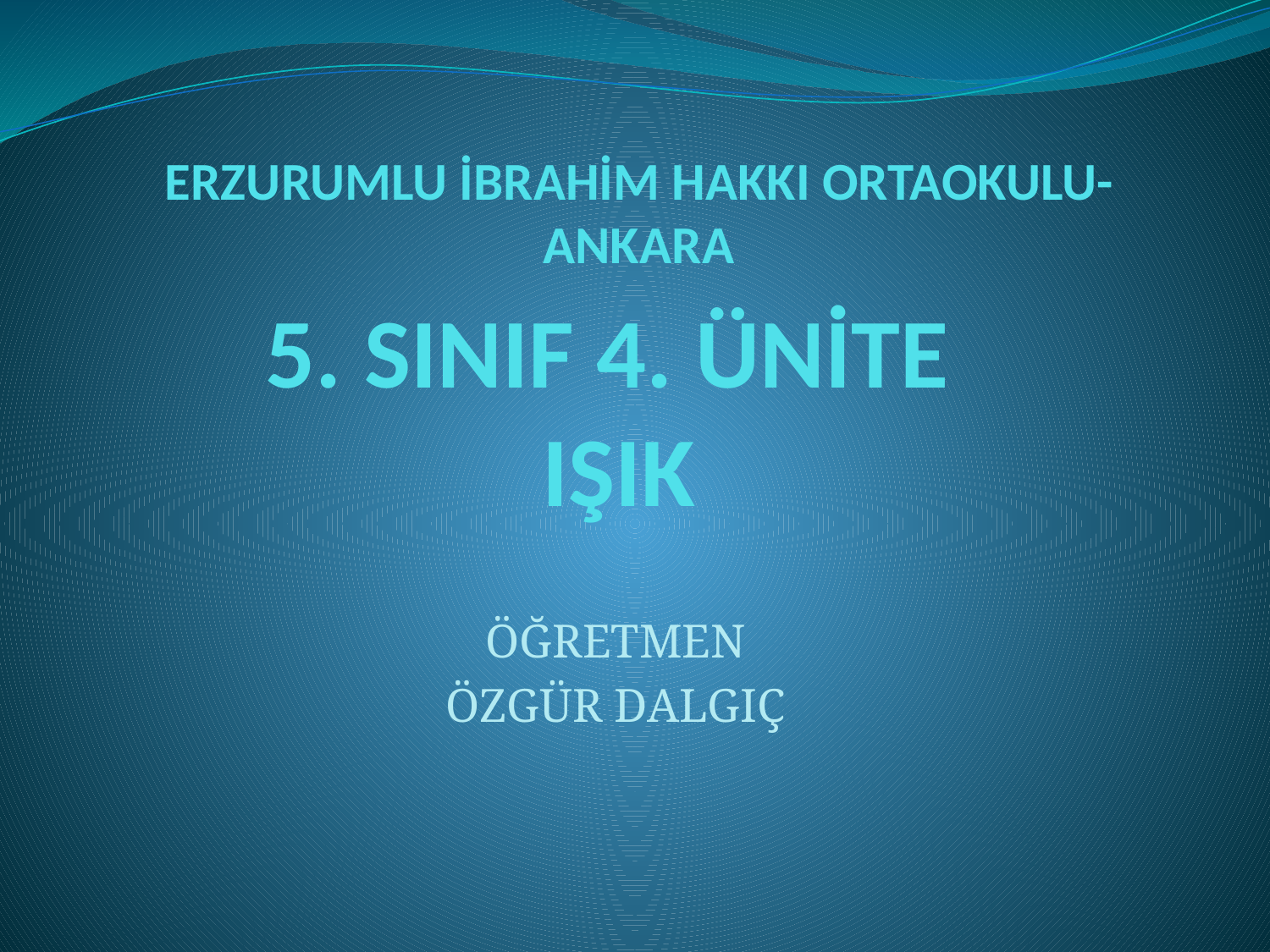

ERZURUMLU İBRAHİM HAKKI ORTAOKULU-ANKARA
# 5. SINIF 4. ÜNİTE IŞIK
ÖĞRETMEN
ÖZGÜR DALGIÇ